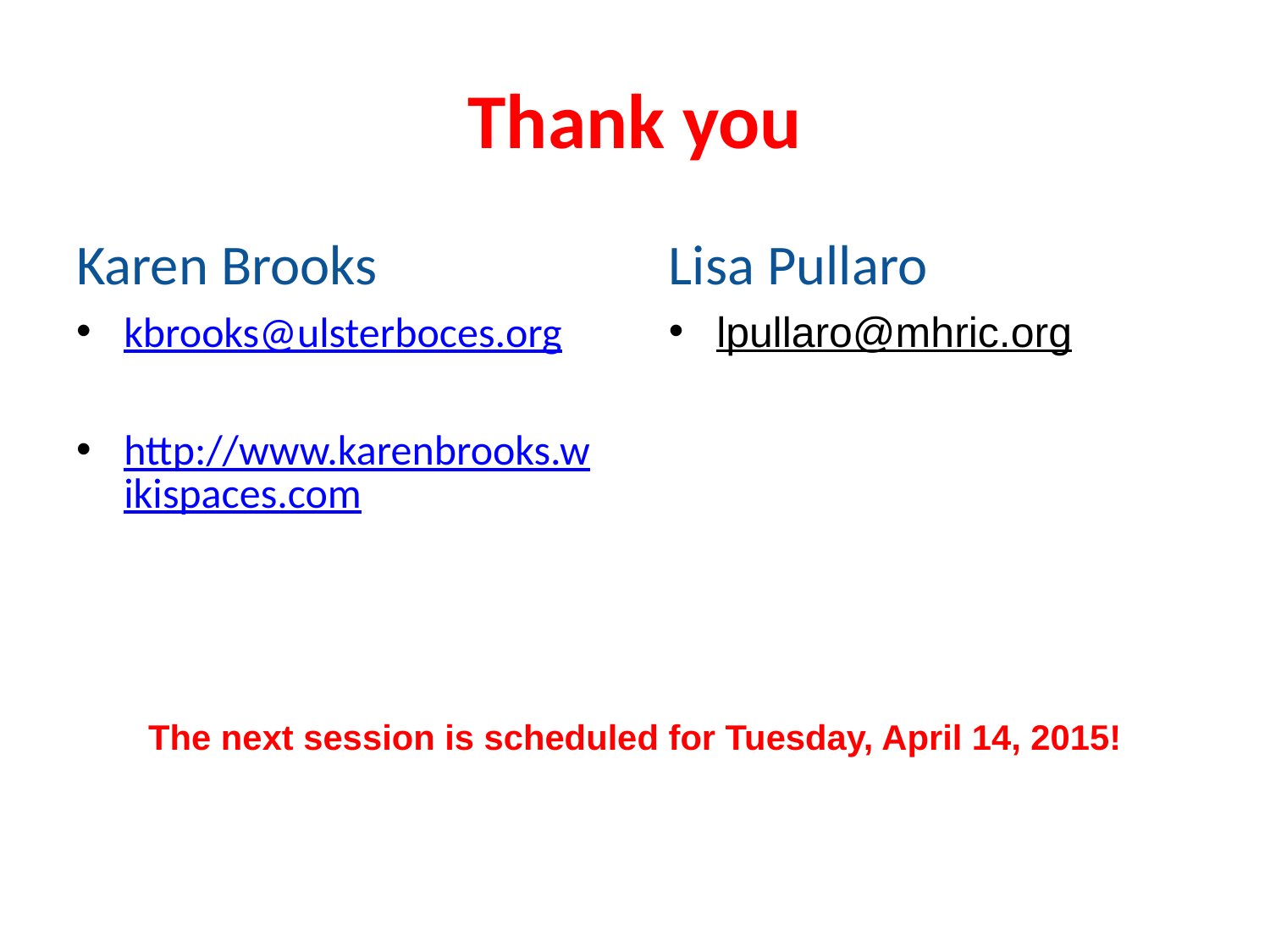

# Thank you
Karen Brooks
kbrooks@ulsterboces.org

http://www.karenbrooks.wikispaces.com

Lisa Pullaro
lpullaro@mhric.org
The next session is scheduled for Tuesday, April 14, 2015!